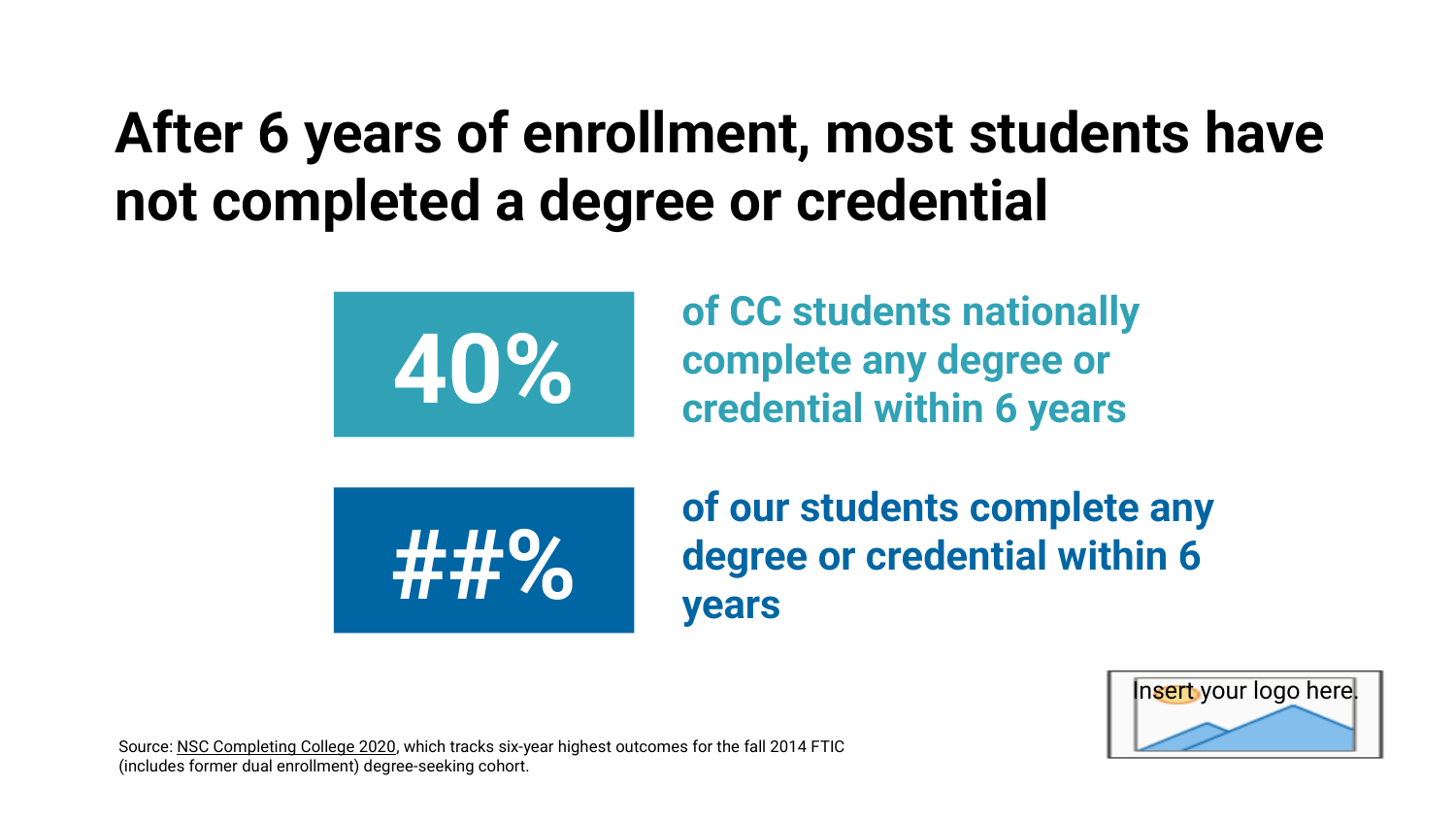

# After 6 years of enrollment, most students have not completed a degree or credential
of CC students nationally complete any degree or credential within 6 years
40%
of our students complete any degree or credential within 6 years
##%

Source: NSC Completing College 2020, which tracks six-year highest outcomes for the fall 2014 FTIC (includes former dual enrollment) degree-seeking cohort.